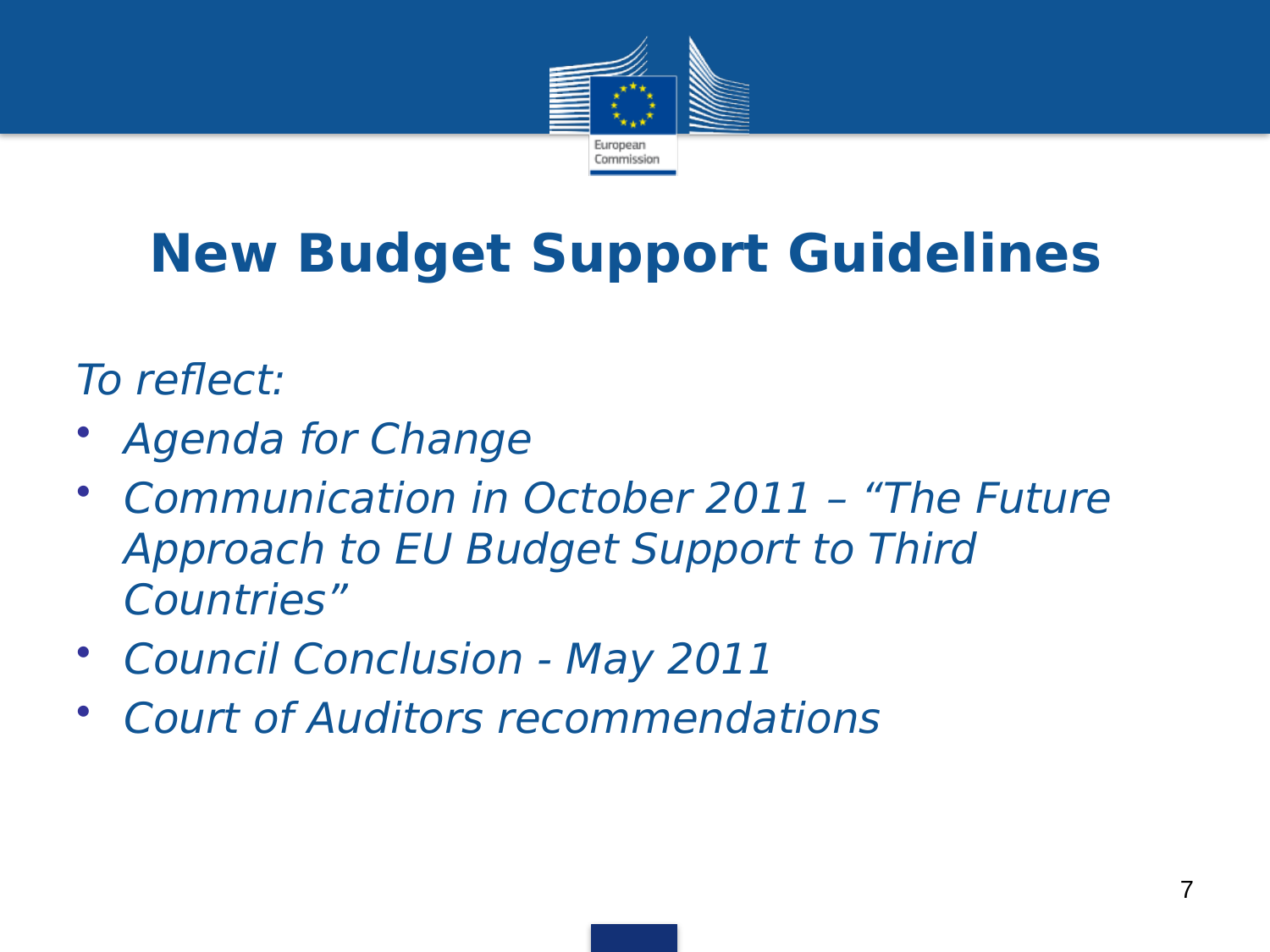

# New Budget Support Guidelines
To reflect:
Agenda for Change
Communication in October 2011 – “The Future Approach to EU Budget Support to Third Countries”
Council Conclusion - May 2011
Court of Auditors recommendations

7